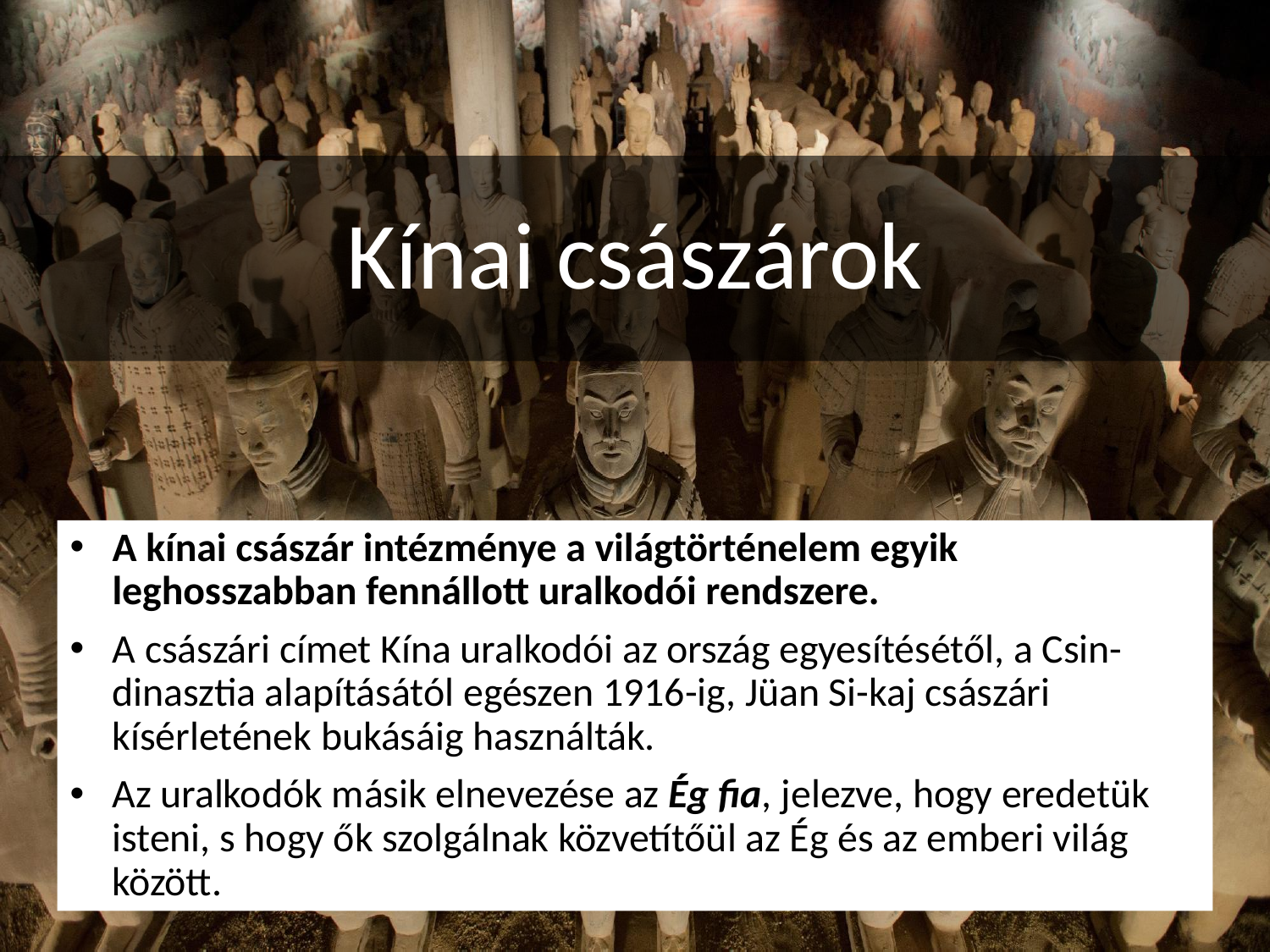

# Kínai császárok
A kínai császár intézménye a világtörténelem egyik leghosszabban fennállott uralkodói rendszere.
A császári címet Kína uralkodói az ország egyesítésétől, a Csin-dinasztia alapításától egészen 1916-ig, Jüan Si-kaj császári kísérletének bukásáig használták.
Az uralkodók másik elnevezése az Ég fia, jelezve, hogy eredetük isteni, s hogy ők szolgálnak közvetítőül az Ég és az emberi világ között.